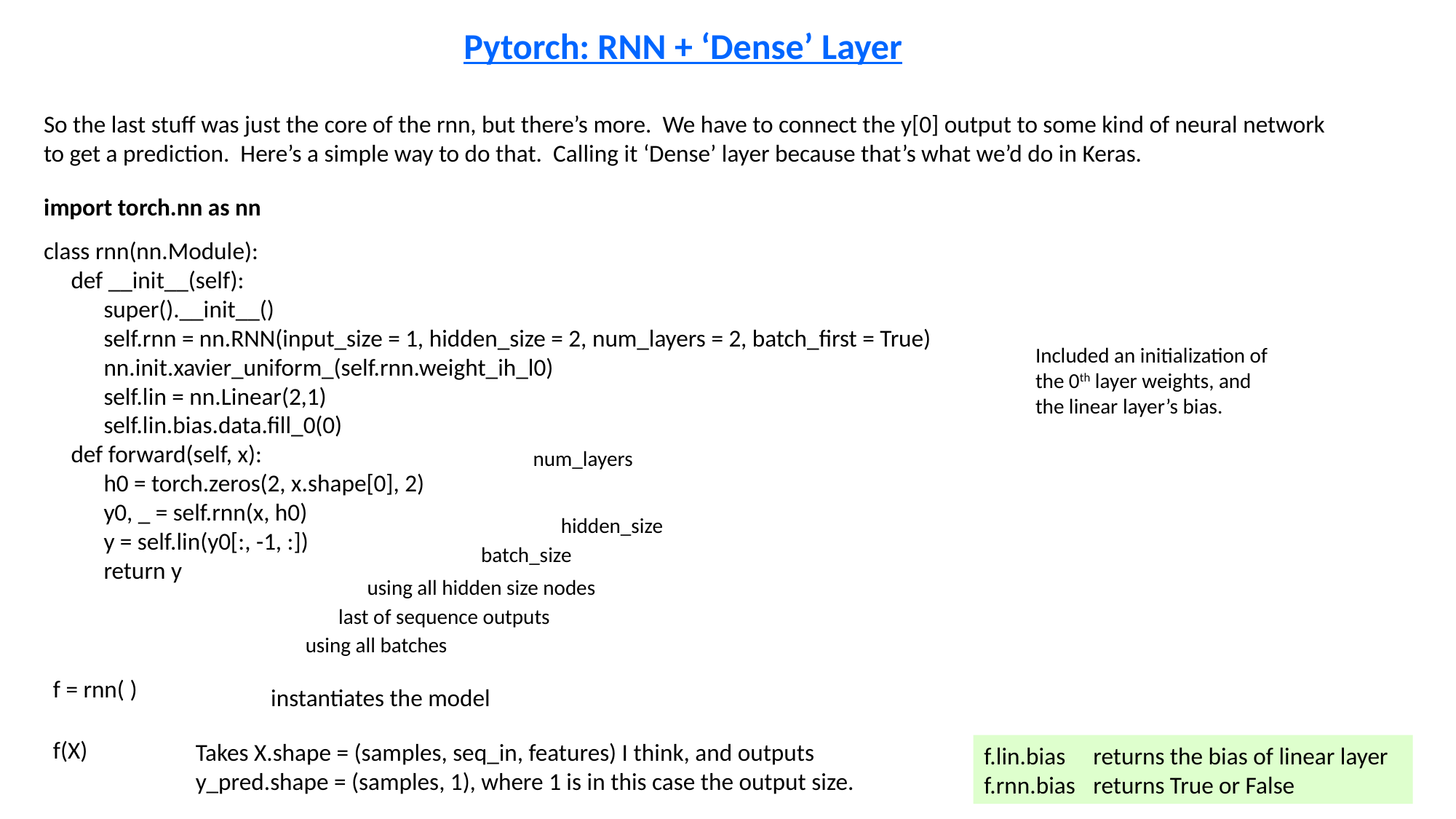

Pytorch: RNN + ‘Dense’ Layer
So the last stuff was just the core of the rnn, but there’s more.  We have to connect the y[0] output to some kind of neural network to get a prediction.  Here’s a simple way to do that.  Calling it ‘Dense’ layer because that’s what we’d do in Keras.
import torch.nn as nn
class rnn(nn.Module):
     def __init__(self):
           super().__init__()
           self.rnn = nn.RNN(input_size = 1, hidden_size = 2, num_layers = 2, batch_first = True)
           nn.init.xavier_uniform_(self.rnn.weight_ih_l0)
           self.lin = nn.Linear(2,1)
           self.lin.bias.data.fill_0(0)
     def forward(self, x):
           h0 = torch.zeros(2, x.shape[0], 2)
           y0, _ = self.rnn(x, h0)
           y = self.lin(y0[:, -1, :])
           return y
Included an initialization of the 0th layer weights, and the linear layer’s bias.
num_layers
hidden_size
batch_size
using all hidden size nodes
last of sequence outputs
using all batches
f = rnn( )
instantiates the model
f(X)
Takes X.shape = (samples, seq_in, features) I think, and outputs y_pred.shape = (samples, 1), where 1 is in this case the output size.
f.lin.bias	returns the bias of linear layer
f.rnn.bias	returns True or False